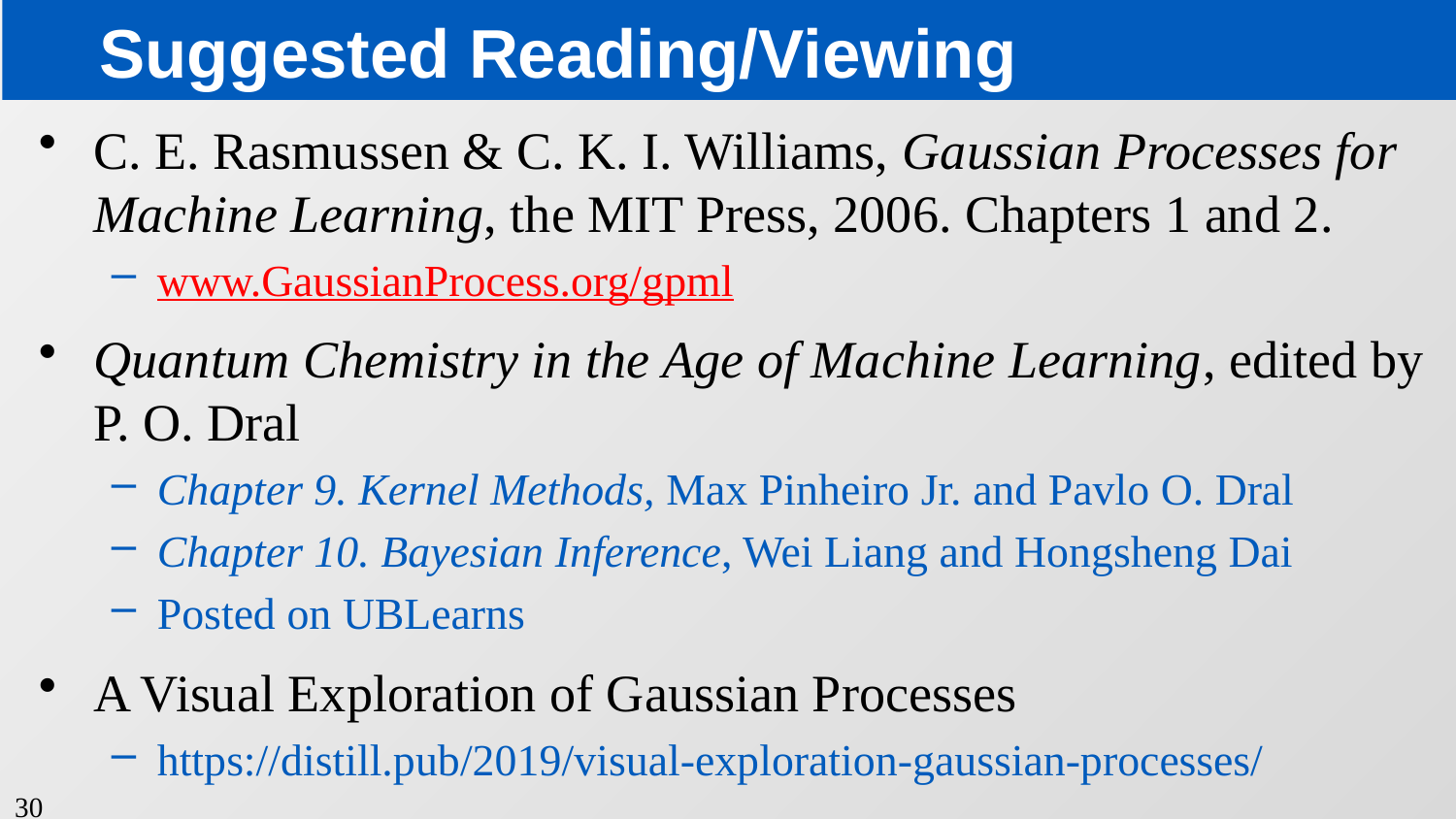

# Suggested Reading/Viewing
C. E. Rasmussen & C. K. I. Williams, Gaussian Processes for Machine Learning, the MIT Press, 2006. Chapters 1 and 2.
www.GaussianProcess.org/gpml
Quantum Chemistry in the Age of Machine Learning, edited by P. O. Dral
Chapter 9. Kernel Methods, Max Pinheiro Jr. and Pavlo O. Dral
Chapter 10. Bayesian Inference, Wei Liang and Hongsheng Dai
Posted on UBLearns
A Visual Exploration of Gaussian Processes
https://distill.pub/2019/visual-exploration-gaussian-processes/

30